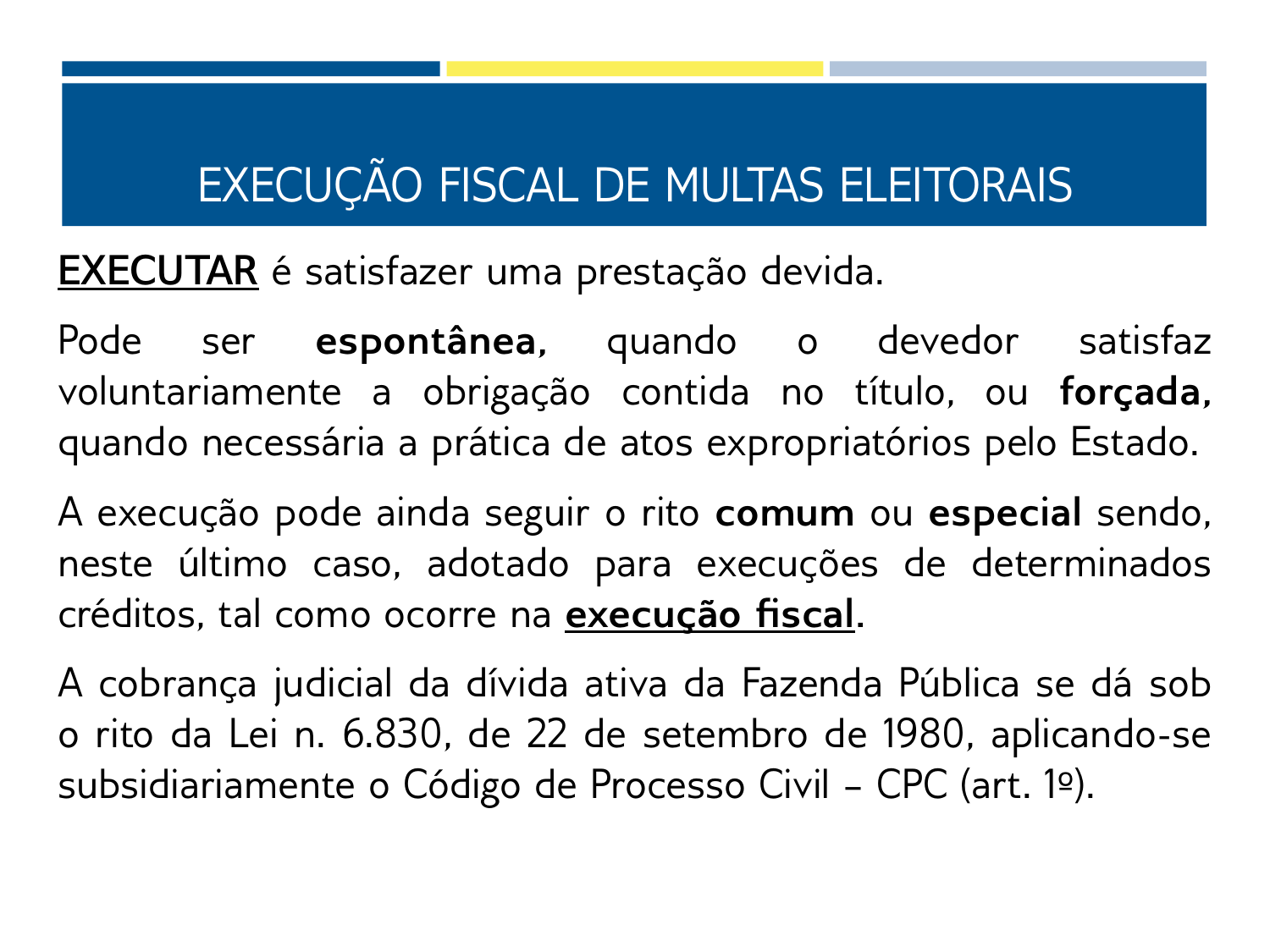

# EXECUÇÃO FISCAL DE MULTAS ELEITORAIS
EXECUTAR é satisfazer uma prestação devida.
Pode ser espontânea, quando o devedor satisfaz voluntariamente a obrigação contida no título, ou forçada, quando necessária a prática de atos expropriatórios pelo Estado.
A execução pode ainda seguir o rito comum ou especial sendo, neste último caso, adotado para execuções de determinados créditos, tal como ocorre na execução fiscal.
A cobrança judicial da dívida ativa da Fazenda Pública se dá sob o rito da Lei n. 6.830, de 22 de setembro de 1980, aplicando-se subsidiariamente o Código de Processo Civil – CPC (art. 1º).